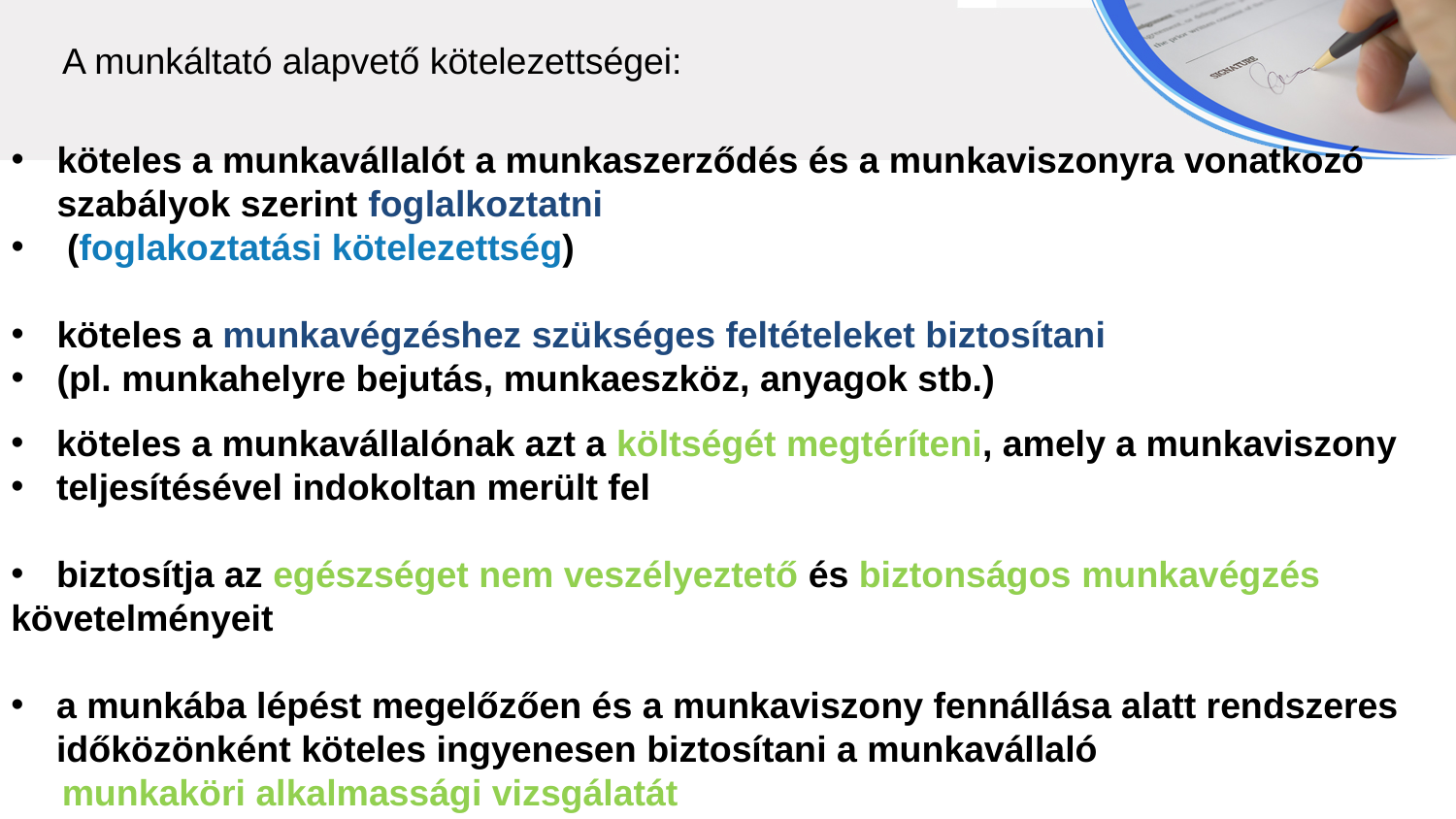

A munkáltató alapvető kötelezettségei:
köteles a munkavállalót a munkaszerződés és a munkaviszonyra vonatkozó szabályok szerint foglalkoztatni
 (foglakoztatási kötelezettség)

köteles a munkavégzéshez szükséges feltételeket biztosítani
(pl. munkahelyre bejutás, munkaeszköz, anyagok stb.)
köteles a munkavállalónak azt a költségét megtéríteni, amely a munkaviszony
teljesítésével indokoltan merült fel

biztosítja az egészséget nem veszélyeztető és biztonságos munkavégzés
követelményeit

a munkába lépést megelőzően és a munkaviszony fennállása alatt rendszeres időközönként köteles ingyenesen biztosítani a munkavállaló
     munkaköri alkalmassági vizsgálatát